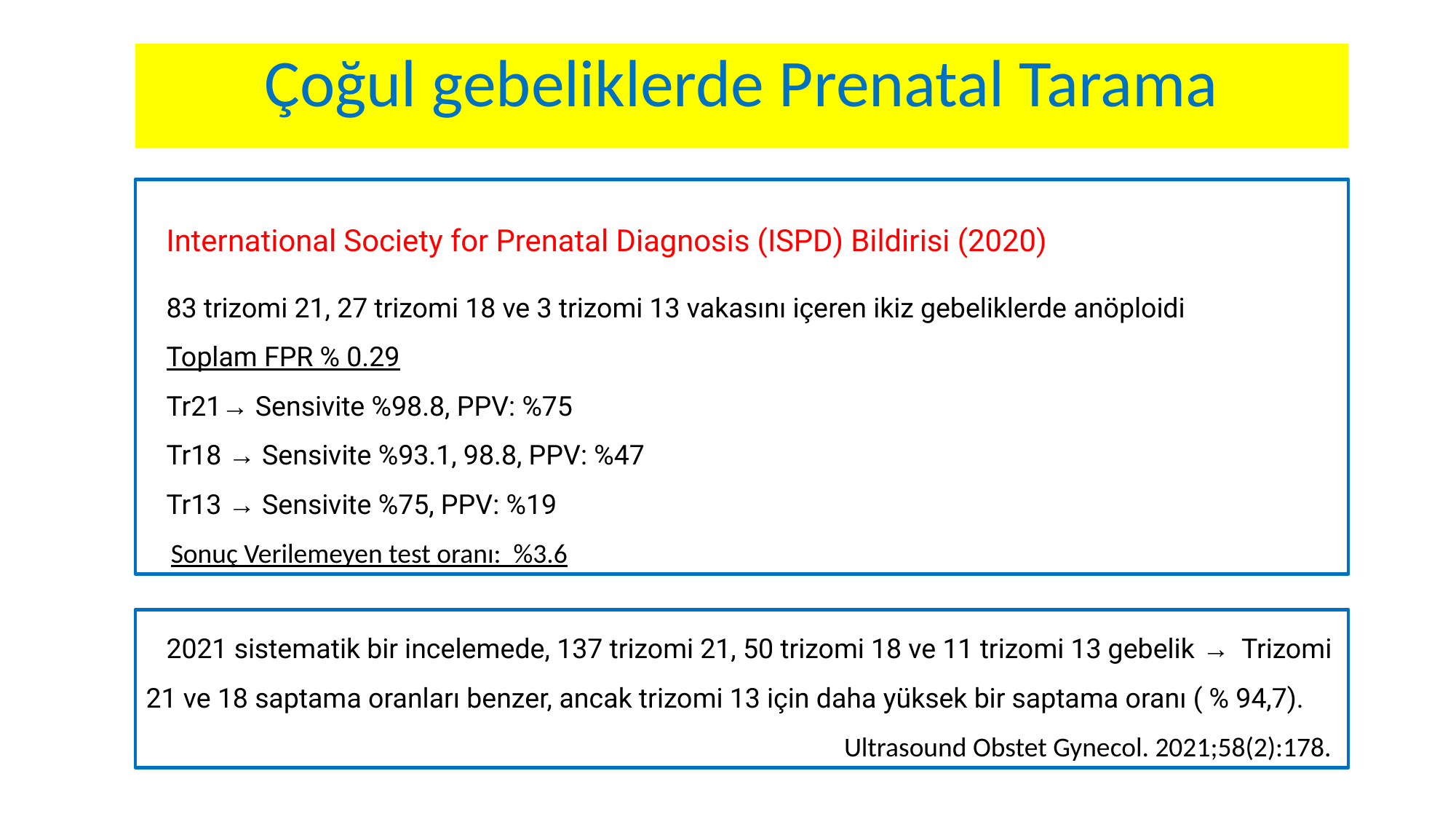

Çoğul gebeliklerde Prenatal Tarama
   International Society for Prenatal Diagnosis (ISPD) Bildirisi (2020)
   83 trizomi 21, 27 trizomi 18 ve 3 trizomi 13 vakasını içeren ikiz gebeliklerde anöploidi
   Toplam FPR % 0.29
   Tr21→ Sensivite %98.8, PPV: %75
   Tr18 → Sensivite %93.1, 98.8, PPV: %47
   Tr13 → Sensivite %75, PPV: %19
    Sonuç Verilemeyen test oranı:  %3.6
   2021 sistematik bir incelemede, 137 trizomi 21, 50 trizomi 18 ve 11 trizomi 13 gebelik →  Trizomi 21 ve 18 saptama oranları benzer, ancak trizomi 13 için daha yüksek bir saptama oranı ( % 94,7).
Ultrasound Obstet Gynecol. 2021;58(2):178.